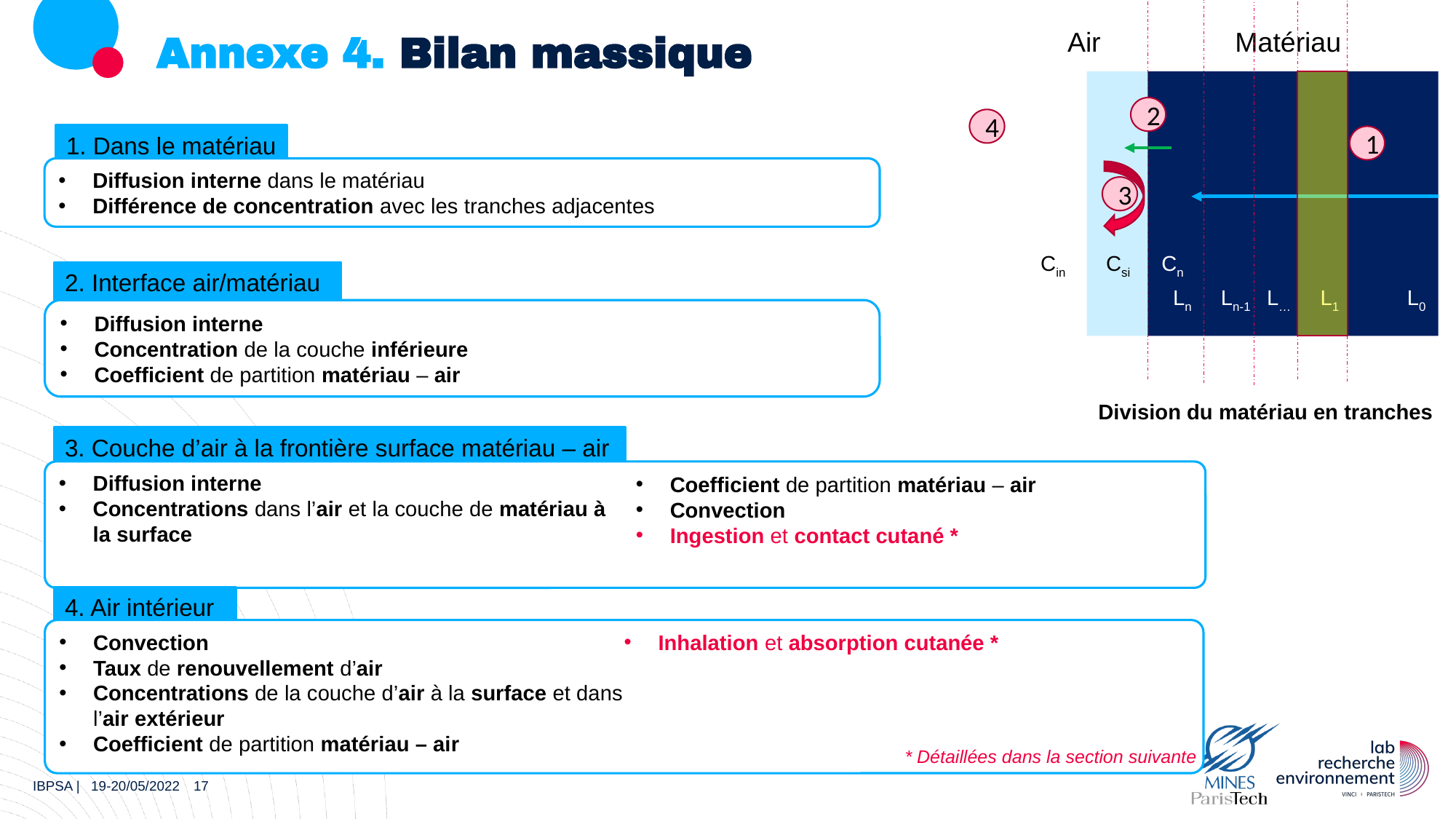

Air
Matériau

2
4
1

3
Annexe 4. Bilan massique

1. Dans le matériau
Diffusion interne dans le matériau
Différence de concentration avec les tranches adjacentes
Cin
Cn
Csi
2. Interface air/matériau
Ln
Ln-1
L…
L1
L0
Diffusion interne
Concentration de la couche inférieure
Coefficient de partition matériau – air
Division du matériau en tranches
3. Couche d’air à la frontière surface matériau – air
Diffusion interne
Concentrations dans l’air et la couche de matériau à la surface
Coefficient de partition matériau – air
Convection
Ingestion et contact cutané *
4. Air intérieur
Convection
Taux de renouvellement d’air
Concentrations de la couche d’air à la surface et dans l’air extérieur
Coefficient de partition matériau – air
Inhalation et absorption cutanée *
* Détaillées dans la section suivante
17
IBPSA |   19-20/05/2022